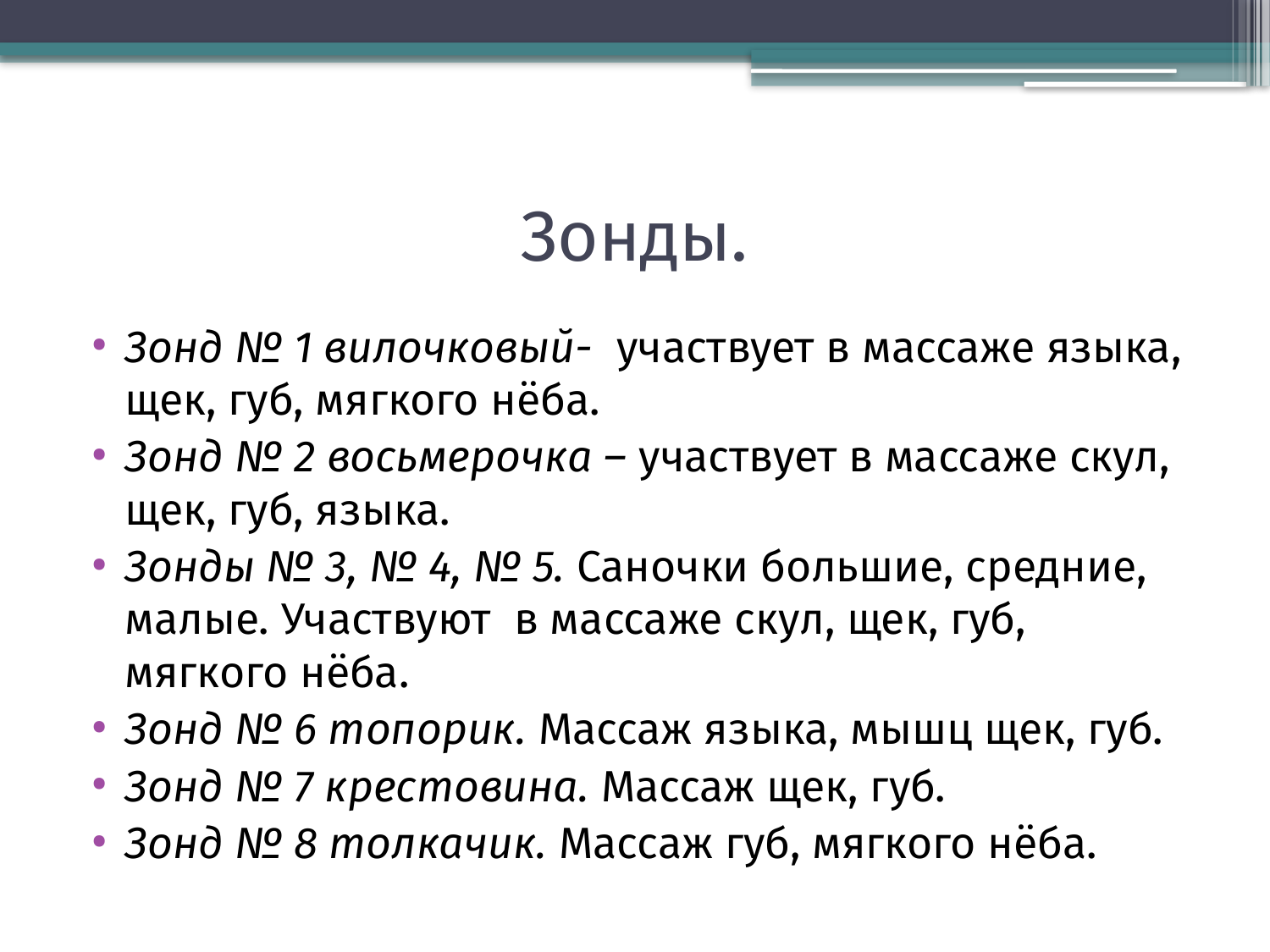

# Зонды.
Зонд № 1 вилочковый-  участвует в массаже языка, щек, губ, мягкого нёба.
Зонд № 2 восьмерочка – участвует в массаже скул, щек, губ, языка.
Зонды № 3, № 4, № 5. Саночки большие, средние, малые. Участвуют  в массаже скул, щек, губ, мягкого нёба.
Зонд № 6 топорик. Массаж языка, мышц щек, губ.
Зонд № 7 крестовина. Массаж щек, губ.
Зонд № 8 толкачик. Массаж губ, мягкого нёба.